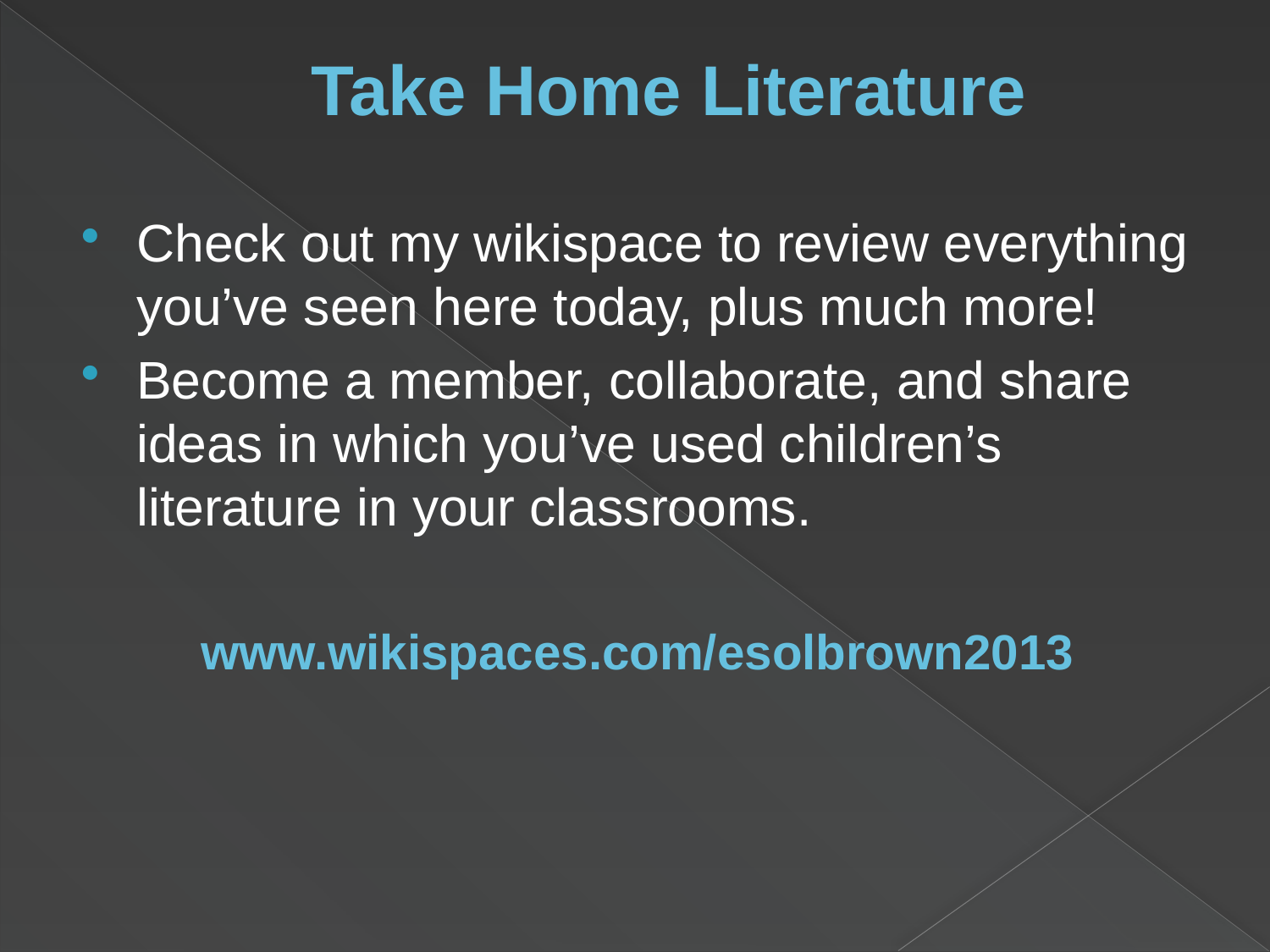

# Take Home Literature
Check out my wikispace to review everything you’ve seen here today, plus much more!
Become a member, collaborate, and share ideas in which you’ve used children’s literature in your classrooms.

www.wikispaces.com/esolbrown2013